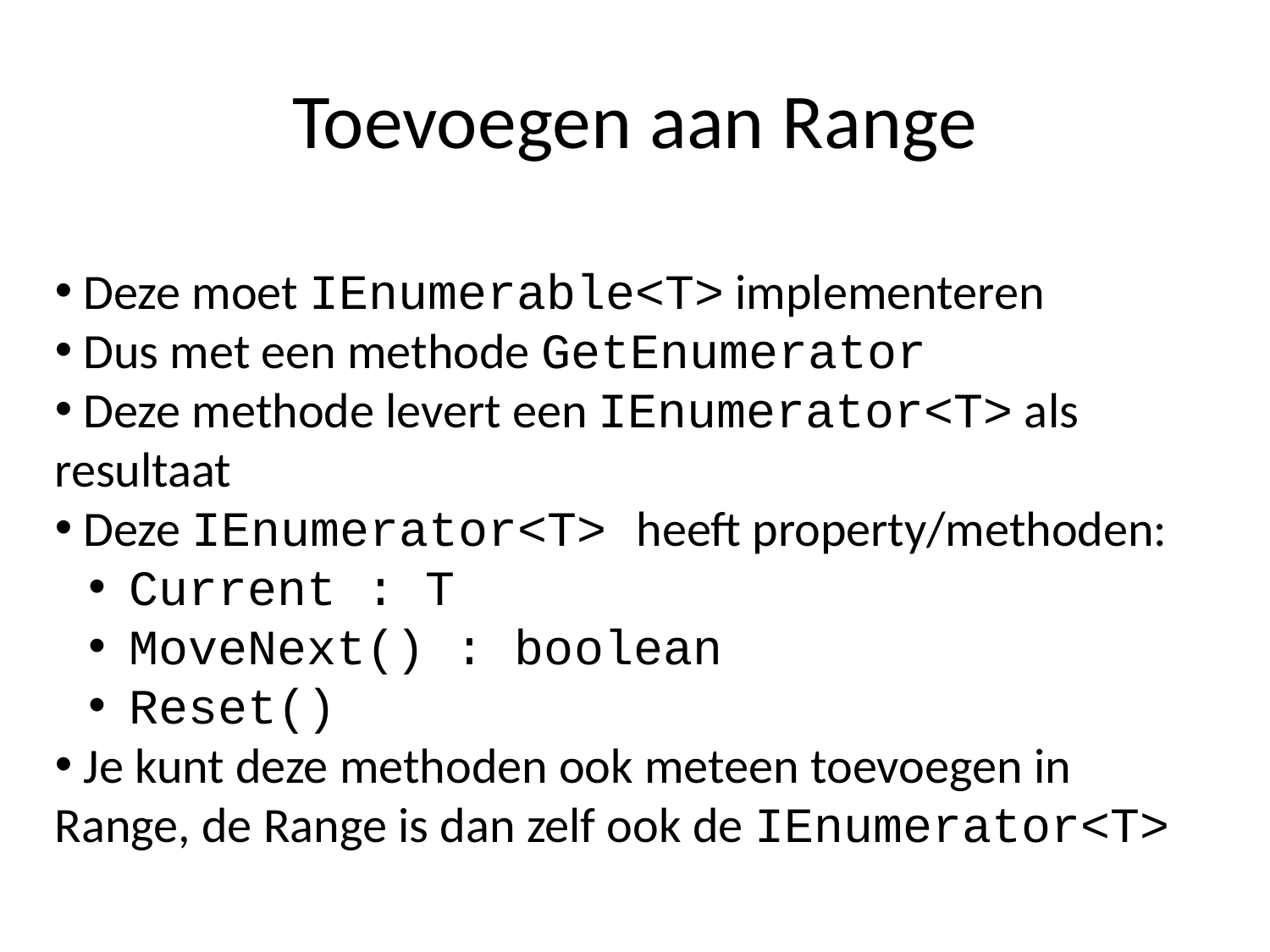

# Toevoegen aan Range
 Deze moet IEnumerable<T> implementeren
 Dus met een methode GetEnumerator
 Deze methode levert een IEnumerator<T> als resultaat
 Deze IEnumerator<T> heeft property/methoden:
 Current : T
 MoveNext() : boolean
 Reset()
 Je kunt deze methoden ook meteen toevoegen in Range, de Range is dan zelf ook de IEnumerator<T>